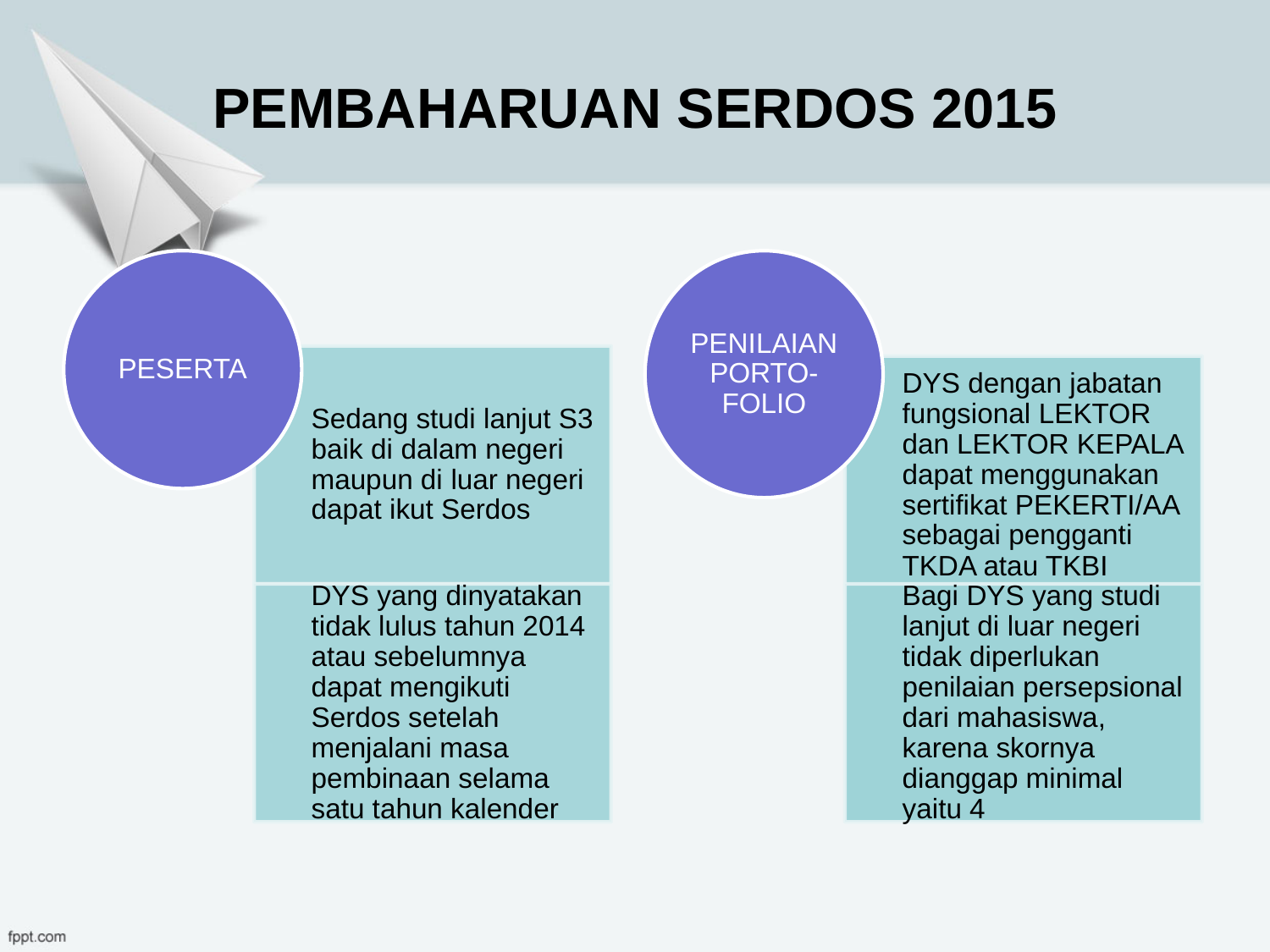

# PEMBAHARUAN SERDOS 2015
Sedang studi lanjut S3 baik di dalam negeri maupun di luar negeri dapat ikut Serdos
DYS yang dinyatakan tidak lulus tahun 2014 atau sebelumnya dapat mengikuti Serdos setelah menjalani masa pembinaan selama satu tahun kalender
PESERTA
DYS dengan jabatan fungsional LEKTOR dan LEKTOR KEPALA dapat menggunakan sertifikat PEKERTI/AA sebagai pengganti TKDA atau TKBI
Bagi DYS yang studi lanjut di luar negeri tidak diperlukan penilaian persepsional dari mahasiswa, karena skornya dianggap minimal yaitu 4
PENILAIAN PORTO-FOLIO